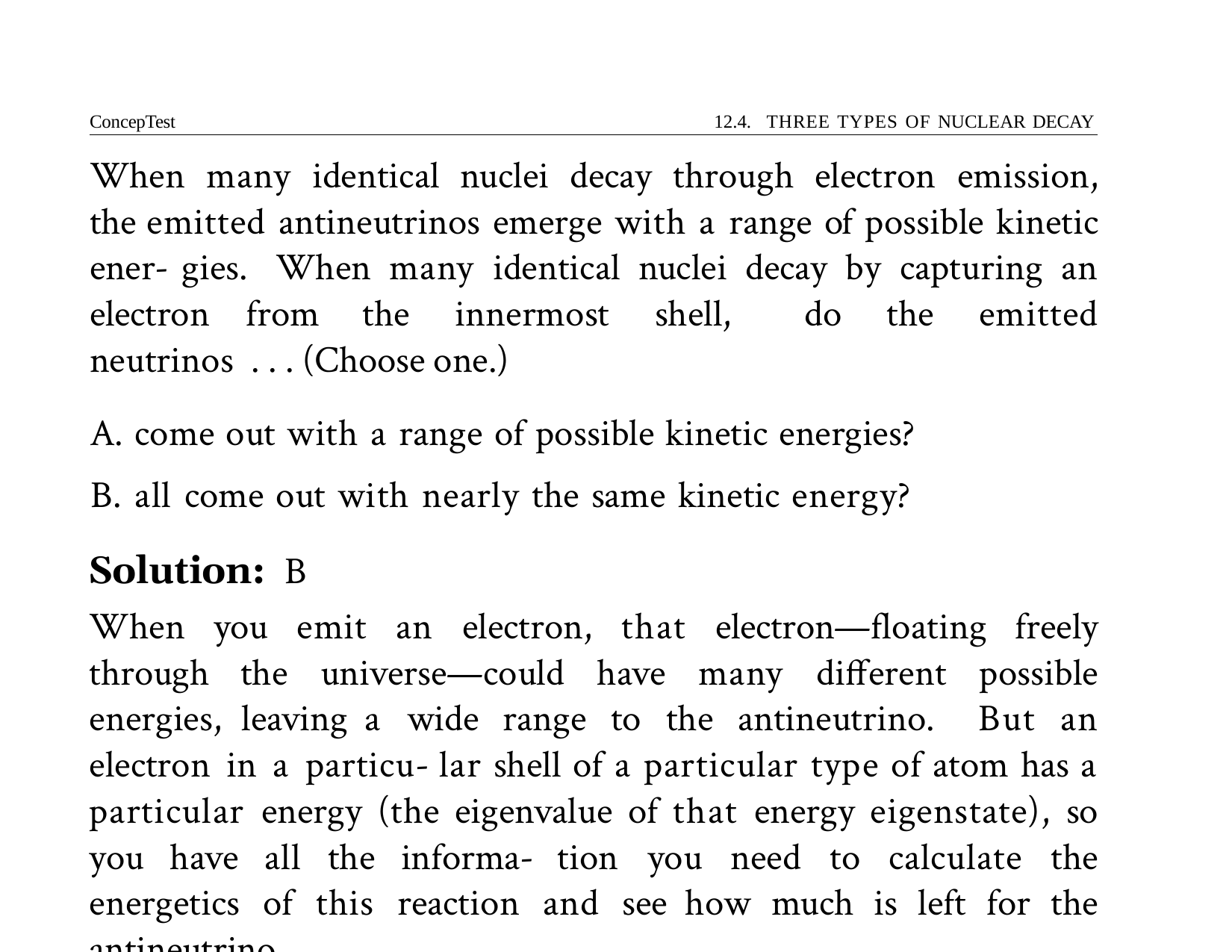

ConcepTest	12.4.  THREE TYPES OF NUCLEAR DECAY

# When many identical nuclei decay through electron emission, the emitted antineutrinos emerge with a range of possible kinetic ener- gies.  When many identical nuclei decay by capturing an electron from the innermost shell,  do the emitted neutrinos . . . (Choose one.)
come out with a range of possible kinetic energies?
all come out with nearly the same kinetic energy?
Solution:  B
When you emit an electron, that electron—floating freely through the universe—could have many different possible energies, leaving a wide range to the antineutrino.  But an electron in a particu- lar shell of a particular type of atom has a particular energy (the eigenvalue of that energy eigenstate), so you have all the informa- tion you need to calculate the energetics of this reaction and see how much is left for the antineutrino.